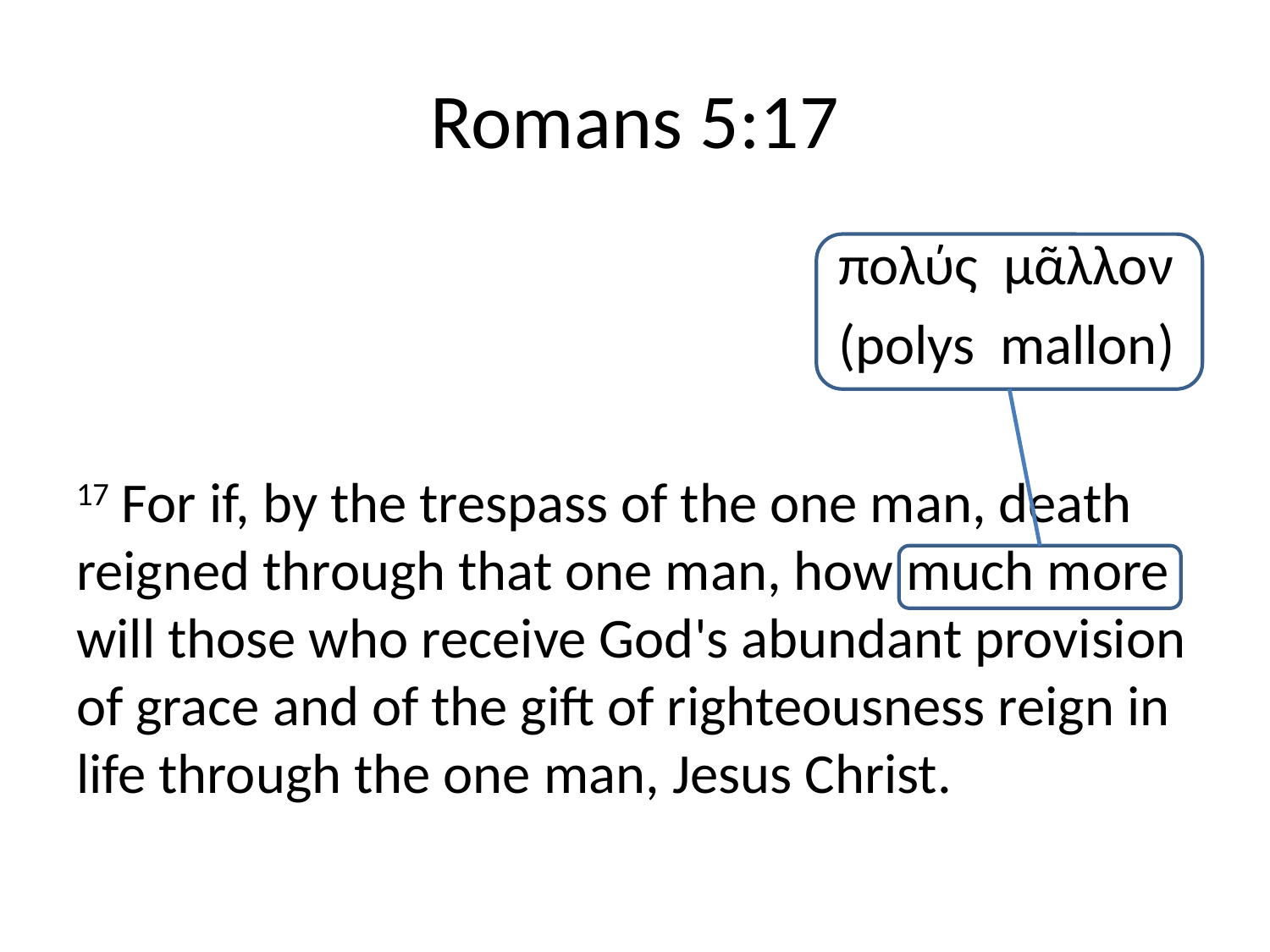

# Romans 5:17
						πολύς  μᾶλλον
						(polys  mallon)

17 For if, by the trespass of the one man, death reigned through that one man, how much more will those who receive God's abundant provision of grace and of the gift of righteousness reign in life through the one man, Jesus Christ.